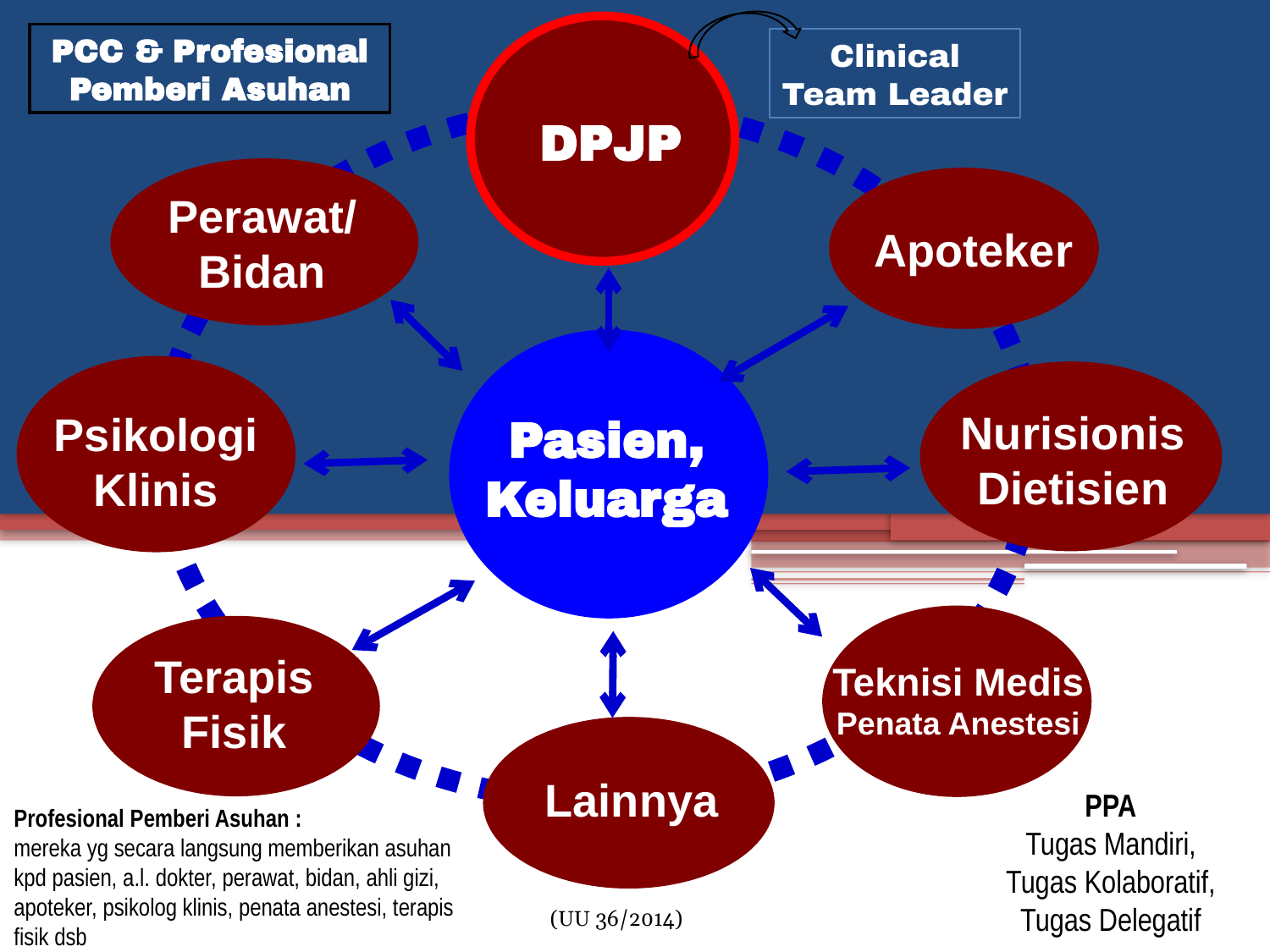

PCC & Profesional Pemberi Asuhan
Clinical
Team Leader
DPJP

Perawat/
Bidan
Apoteker

Nurisionis
Dietisien
Psikologi
Klinis
Pasien,
Keluarga

Terapis
Fisik
Teknisi Medis
Penata Anestesi

Lainnya
PPA
Tugas Mandiri,
Tugas Kolaboratif,
Tugas Delegatif
Profesional Pemberi Asuhan :
mereka yg secara langsung memberikan asuhan kpd pasien, a.l. dokter, perawat, bidan, ahli gizi, apoteker, psikolog klinis, penata anestesi, terapis fisik dsb
(UU 36/2014)